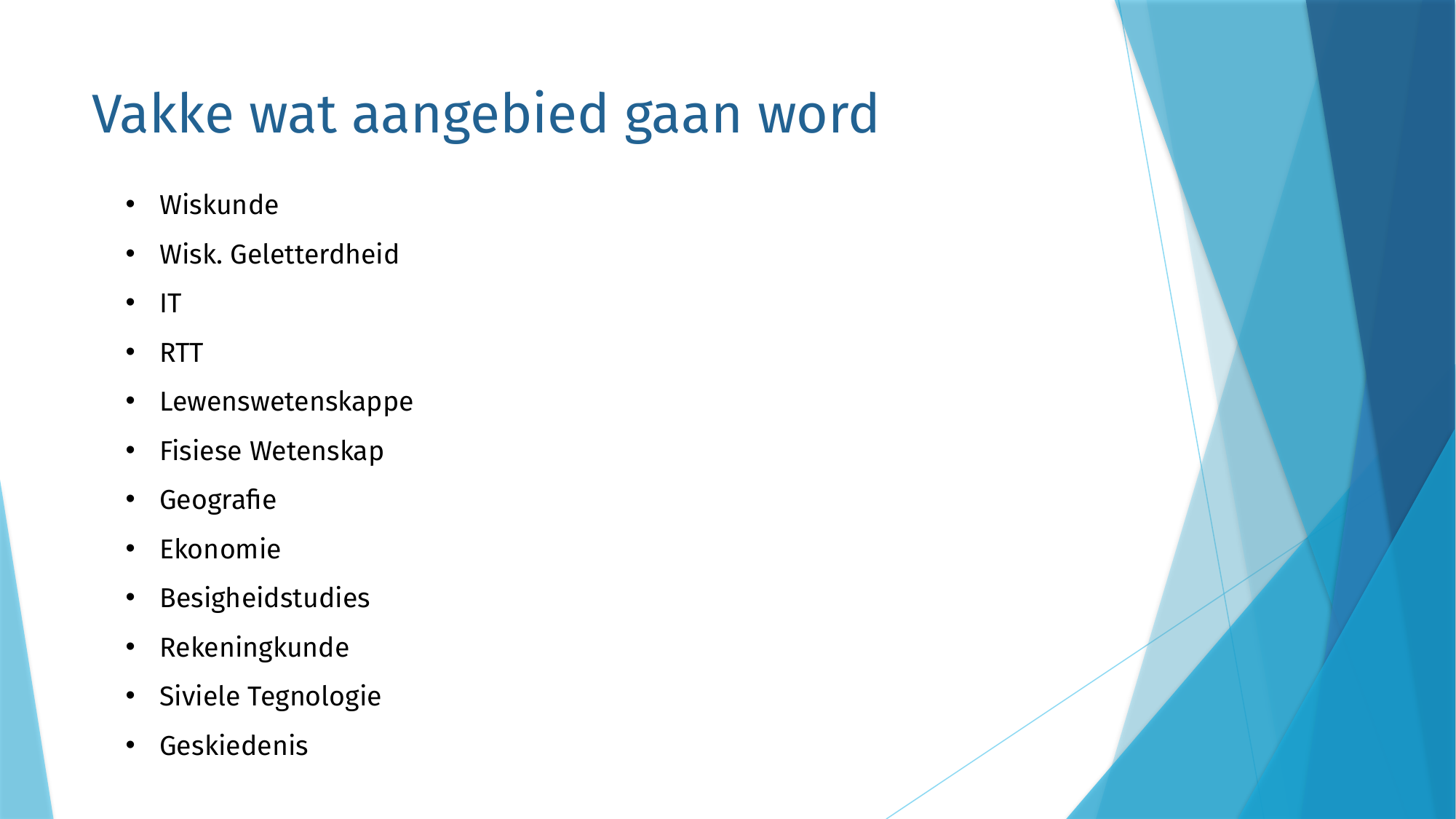

# Vakke wat aangebied gaan word
Wiskunde
Wisk. Geletterdheid
IT
RTT
Lewenswetenskappe
Fisiese Wetenskap
Geografie
Ekonomie
Besigheidstudies
Rekeningkunde
Siviele Tegnologie
Geskiedenis